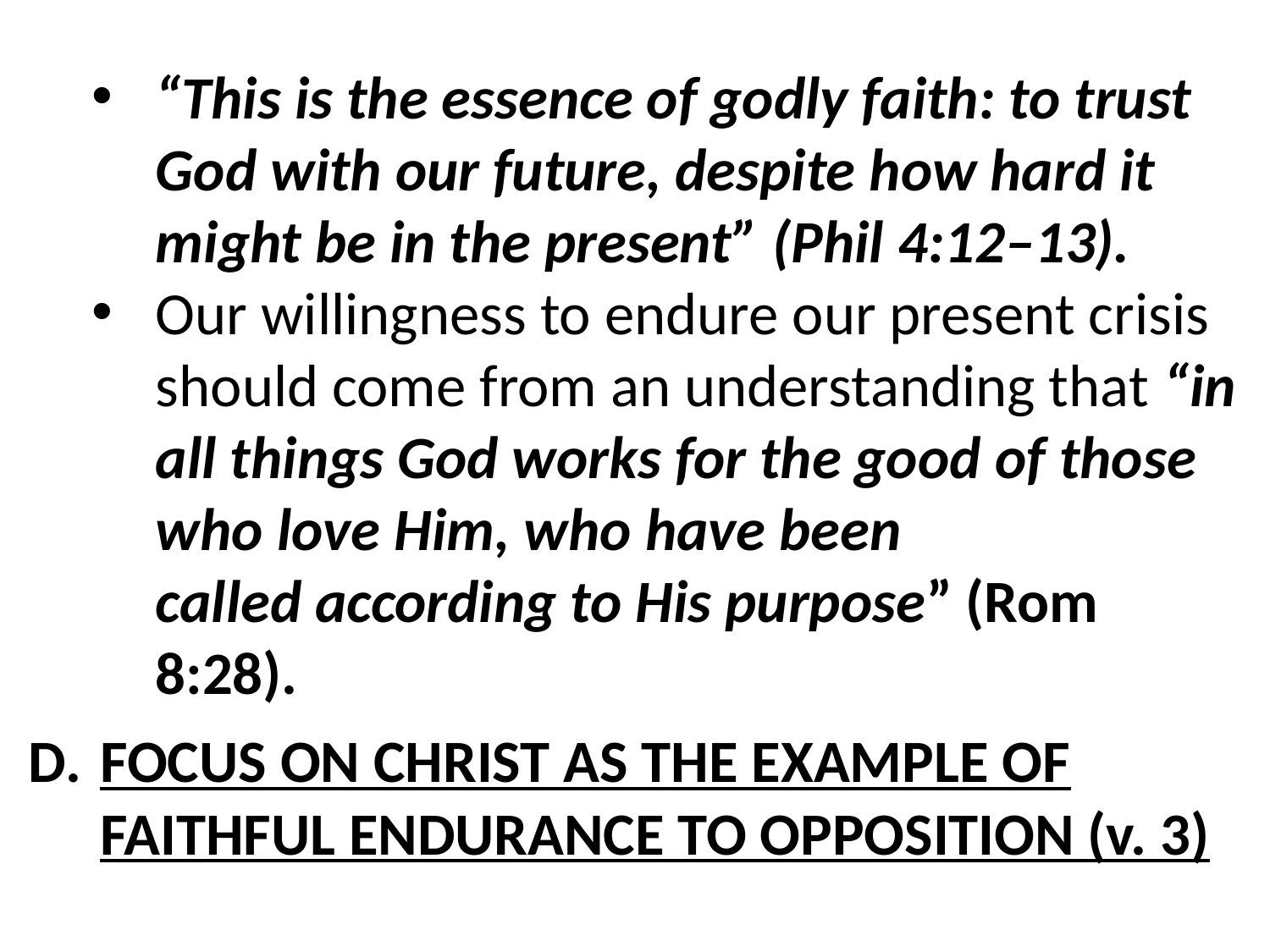

“This is the essence of godly faith: to trust God with our future, despite how hard it might be in the present” (Phil 4:12–13).
Our willingness to endure our present crisis should come from an understanding that “in all things God works for the good of those who love Him, who have been called according to His purpose” (Rom 8:28).

FOCUS ON CHRIST AS THE EXAMPLE OF FAITHFUL ENDURANCE TO OPPOSITION (v. 3)